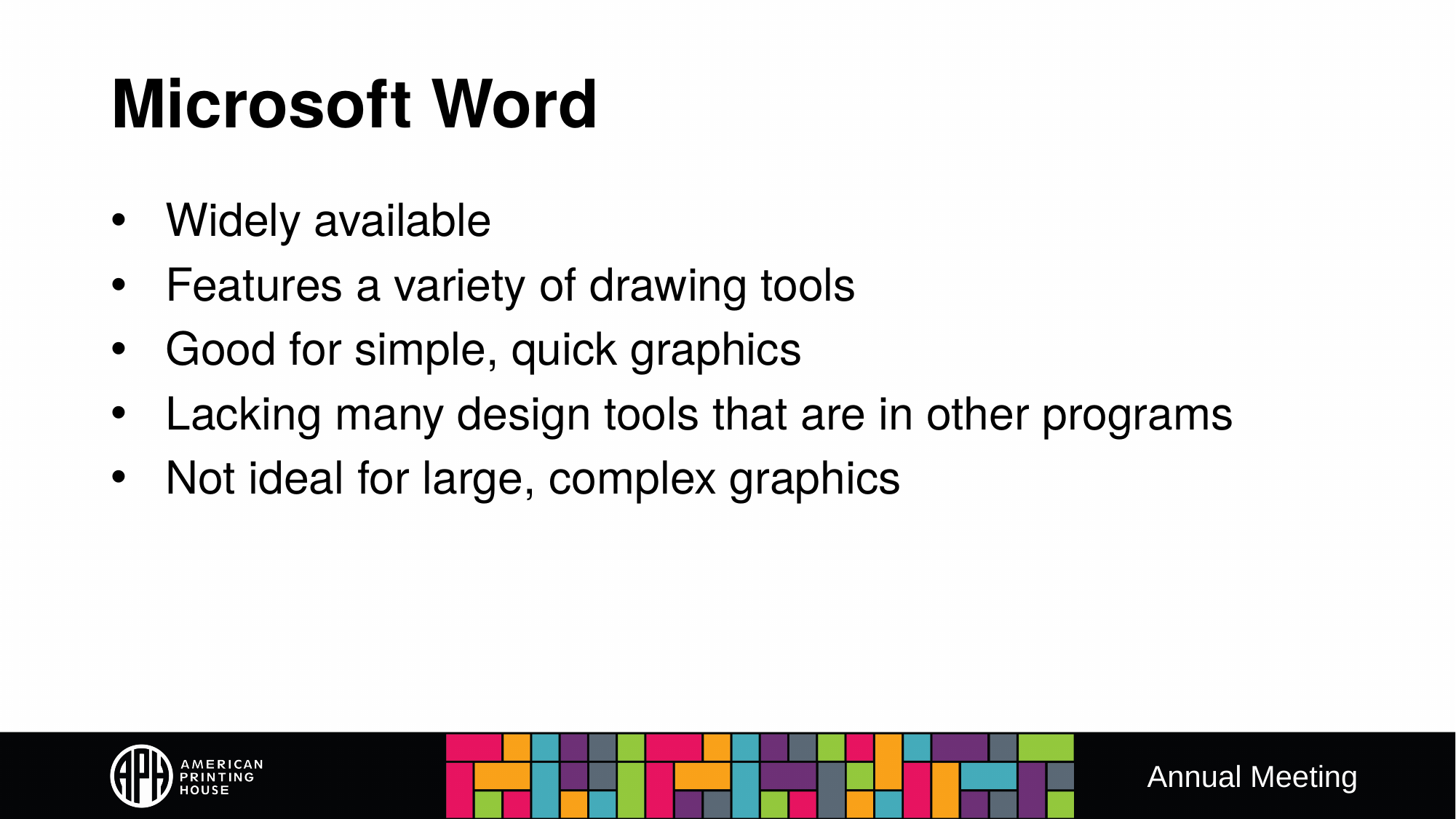

# Microsoft Word
Widely available
Features a variety of drawing tools
Good for simple, quick graphics
Lacking many design tools that are in other programs
Not ideal for large, complex graphics